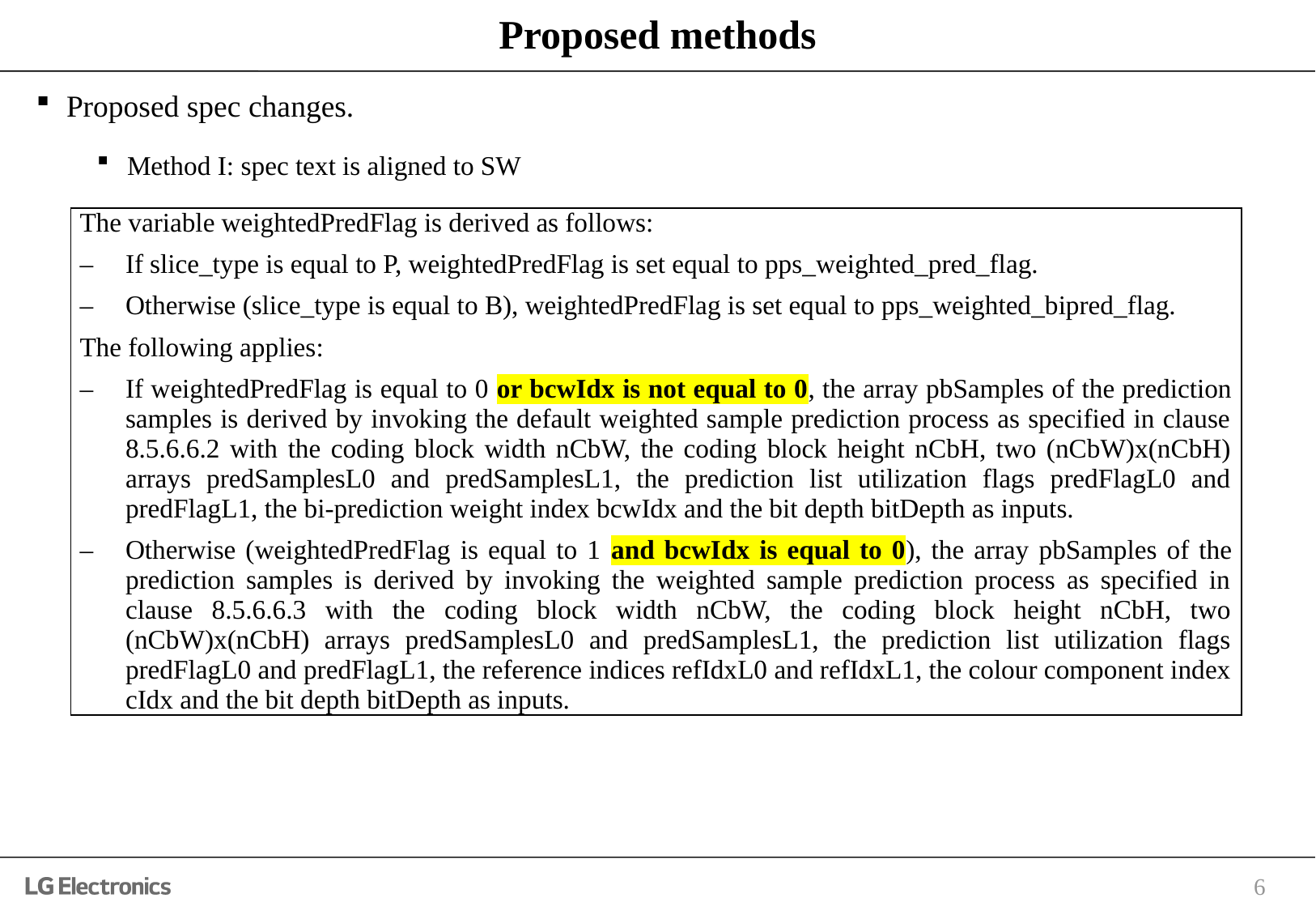

# Proposed methods
Proposed spec changes.
Method I: spec text is aligned to SW

| The variable weightedPredFlag is derived as follows: If slice\_type is equal to P, weightedPredFlag is set equal to pps\_weighted\_pred\_flag. Otherwise (slice\_type is equal to B), weightedPredFlag is set equal to pps\_weighted\_bipred\_flag. The following applies: If weightedPredFlag is equal to 0 or bcwIdx is not equal to 0, the array pbSamples of the prediction samples is derived by invoking the default weighted sample prediction process as specified in clause 8.5.6.6.2 with the coding block width nCbW, the coding block height nCbH, two (nCbW)x(nCbH) arrays predSamplesL0 and predSamplesL1, the prediction list utilization flags predFlagL0 and predFlagL1, the bi-prediction weight index bcwIdx and the bit depth bitDepth as inputs. Otherwise (weightedPredFlag is equal to 1 and bcwIdx is equal to 0), the array pbSamples of the prediction samples is derived by invoking the weighted sample prediction process as specified in clause 8.5.6.6.3 with the coding block width nCbW, the coding block height nCbH, two (nCbW)x(nCbH) arrays predSamplesL0 and predSamplesL1, the prediction list utilization flags predFlagL0 and predFlagL1, the reference indices refIdxL0 and refIdxL1, the colour component index cIdx and the bit depth bitDepth as inputs. |
| --- |
6